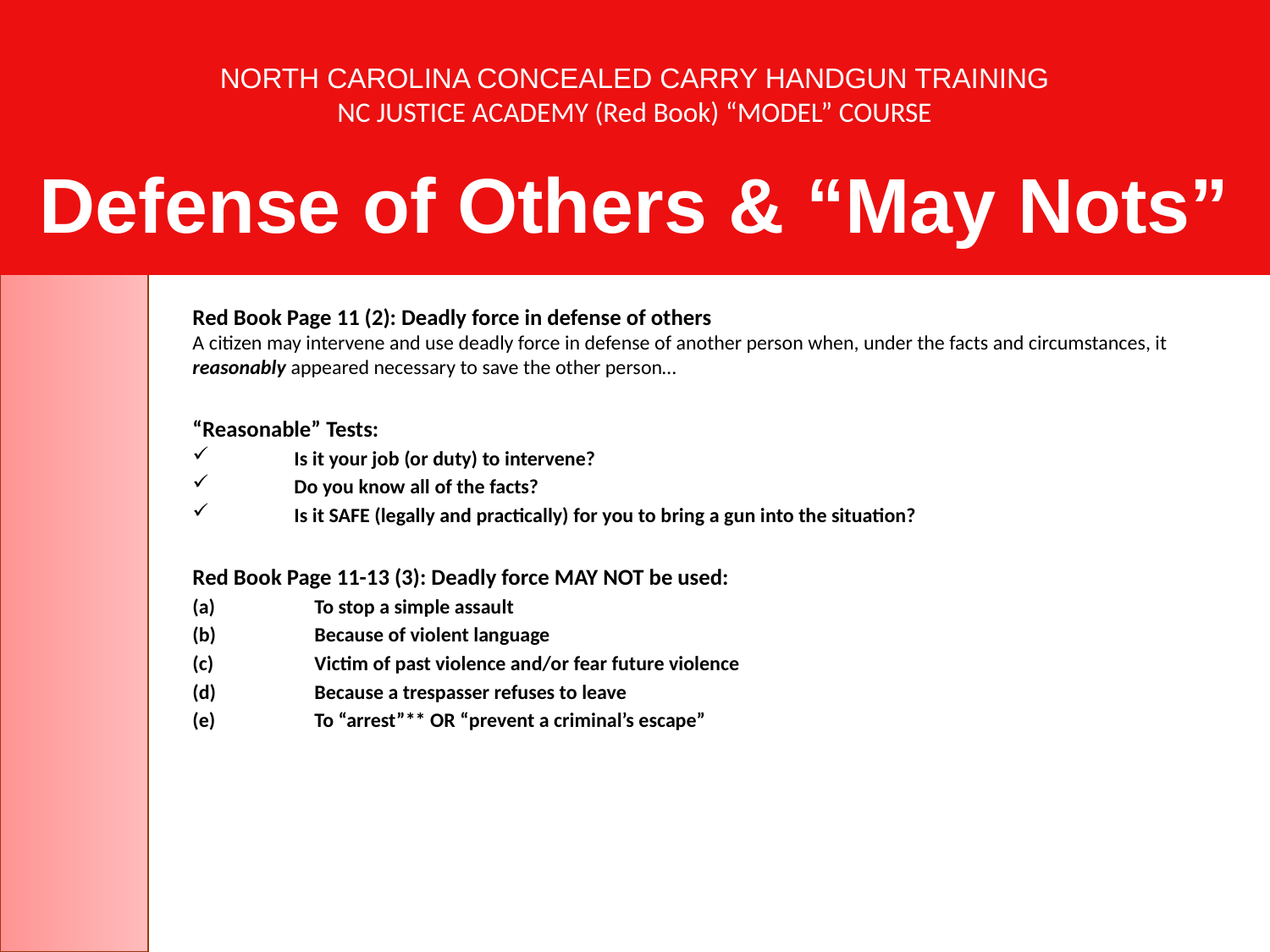

# NORTH CAROLINA CONCEALED CARRY HANDGUN TRAINING NC JUSTICE ACADEMY (Red Book) “MODEL” COURSE Defense of Others & “May Nots”

Red Book Page 11 (2): Deadly force in defense of others
A citizen may intervene and use deadly force in defense of another person when, under the facts and circumstances, it reasonably appeared necessary to save the other person…

“Reasonable” Tests:
Is it your job (or duty) to intervene?
Do you know all of the facts?
Is it SAFE (legally and practically) for you to bring a gun into the situation?

Red Book Page 11-13 (3): Deadly force MAY NOT be used:
To stop a simple assault
Because of violent language
Victim of past violence and/or fear future violence
Because a trespasser refuses to leave
To “arrest”** OR “prevent a criminal’s escape”